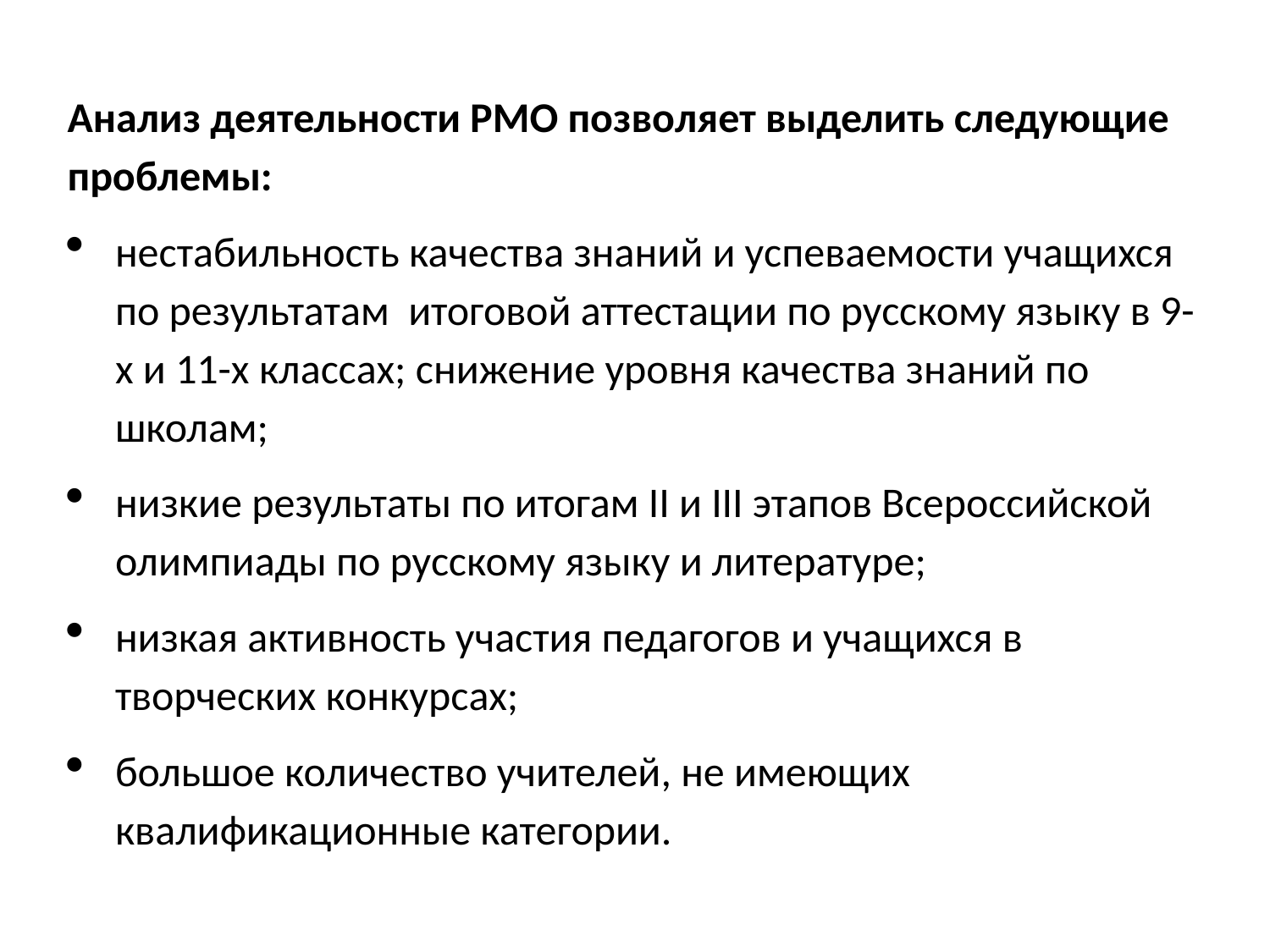

Анализ деятельности РМО позволяет выделить следующие проблемы:
нестабильность качества знаний и успеваемости учащихся по результатам  итоговой аттестации по русскому языку в 9-х и 11-х классах; снижение уровня качества знаний по школам;
низкие результаты по итогам II и III этапов Всероссийской олимпиады по русскому языку и литературе;
низкая активность участия педагогов и учащихся в творческих конкурсах;
большое количество учителей, не имеющих квалификационные категории.